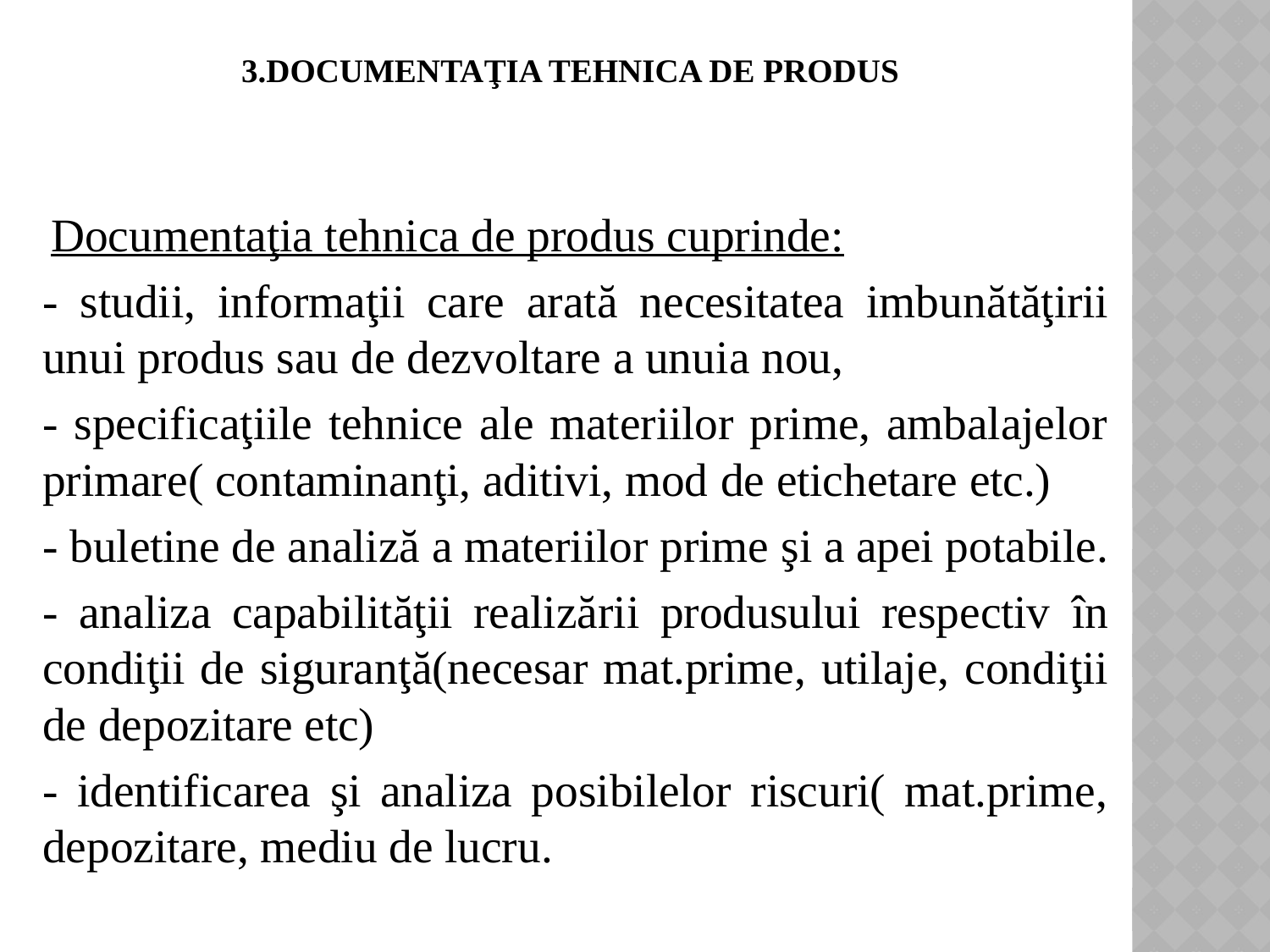

# 3.Documentaţia tehnica de produs
 Documentaţia tehnica de produs cuprinde:
- studii, informaţii care arată necesitatea imbunătăţirii unui produs sau de dezvoltare a unuia nou,
- specificaţiile tehnice ale materiilor prime, ambalajelor primare( contaminanţi, aditivi, mod de etichetare etc.)
- buletine de analiză a materiilor prime şi a apei potabile.
- analiza capabilităţii realizării produsului respectiv în condiţii de siguranţă(necesar mat.prime, utilaje, condiţii de depozitare etc)
- identificarea şi analiza posibilelor riscuri( mat.prime, depozitare, mediu de lucru.